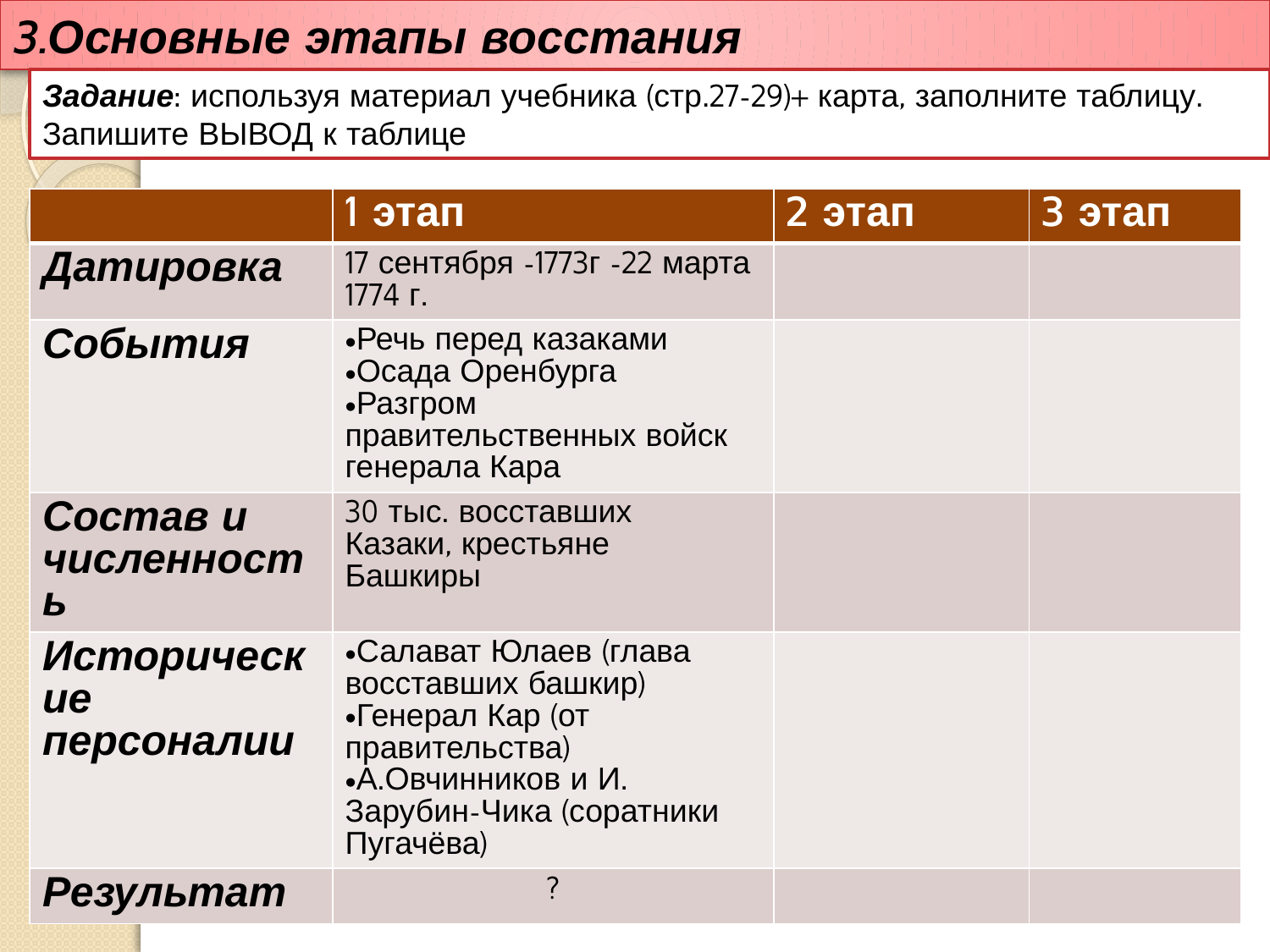

# 3.Основные этапы восстания
Задание: используя материал учебника (стр.27-29)+ карта, заполните таблицу. Запишите ВЫВОД к таблице
|  | 1 этап | 2 этап | 3 этап |
| --- | --- | --- | --- |
| Датировка | 17 сентября -1773г -22 марта 1774 г. |  |  |
| События | Речь перед казаками Осада Оренбурга Разгром правительственных войск генерала Кара |  |  |
| Состав и численность | 30 тыс. восставших Казаки, крестьяне Башкиры |  |  |
| Исторические персоналии | Салават Юлаев (глава восставших башкир) Генерал Кар (от правительства) А.Овчинников и И. Зарубин-Чика (соратники Пугачёва) |  |  |
| Результат | ? |  |  |